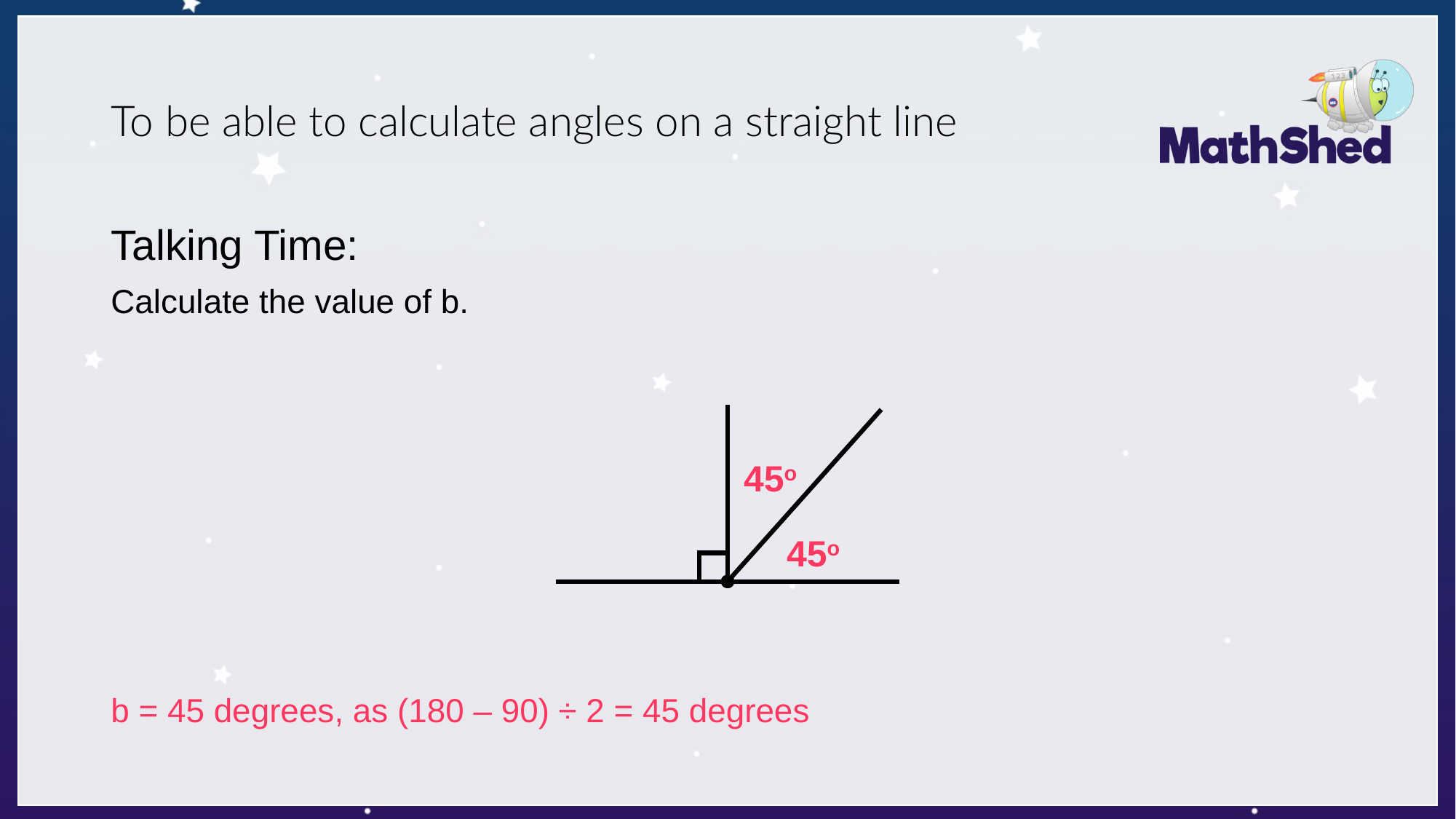

# To be able to calculate angles on a straight line
Talking Time:
Calculate the value of b.

b = 45 degrees, as (180 – 90) ÷ 2 = 45 degrees
45o
45o